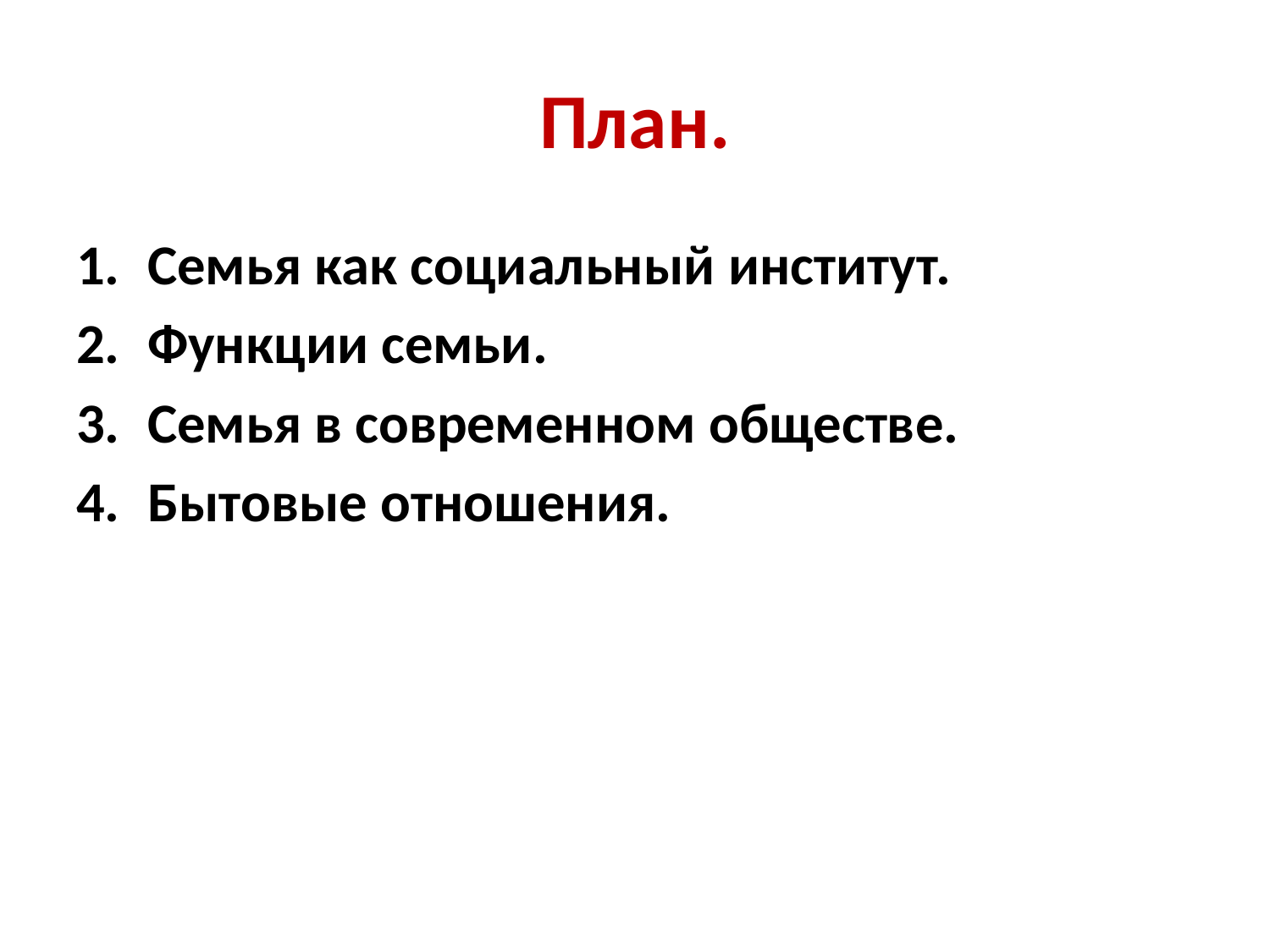

# План.
Семья как социальный институт.
Функции семьи.
Семья в современном обществе.
Бытовые отношения.